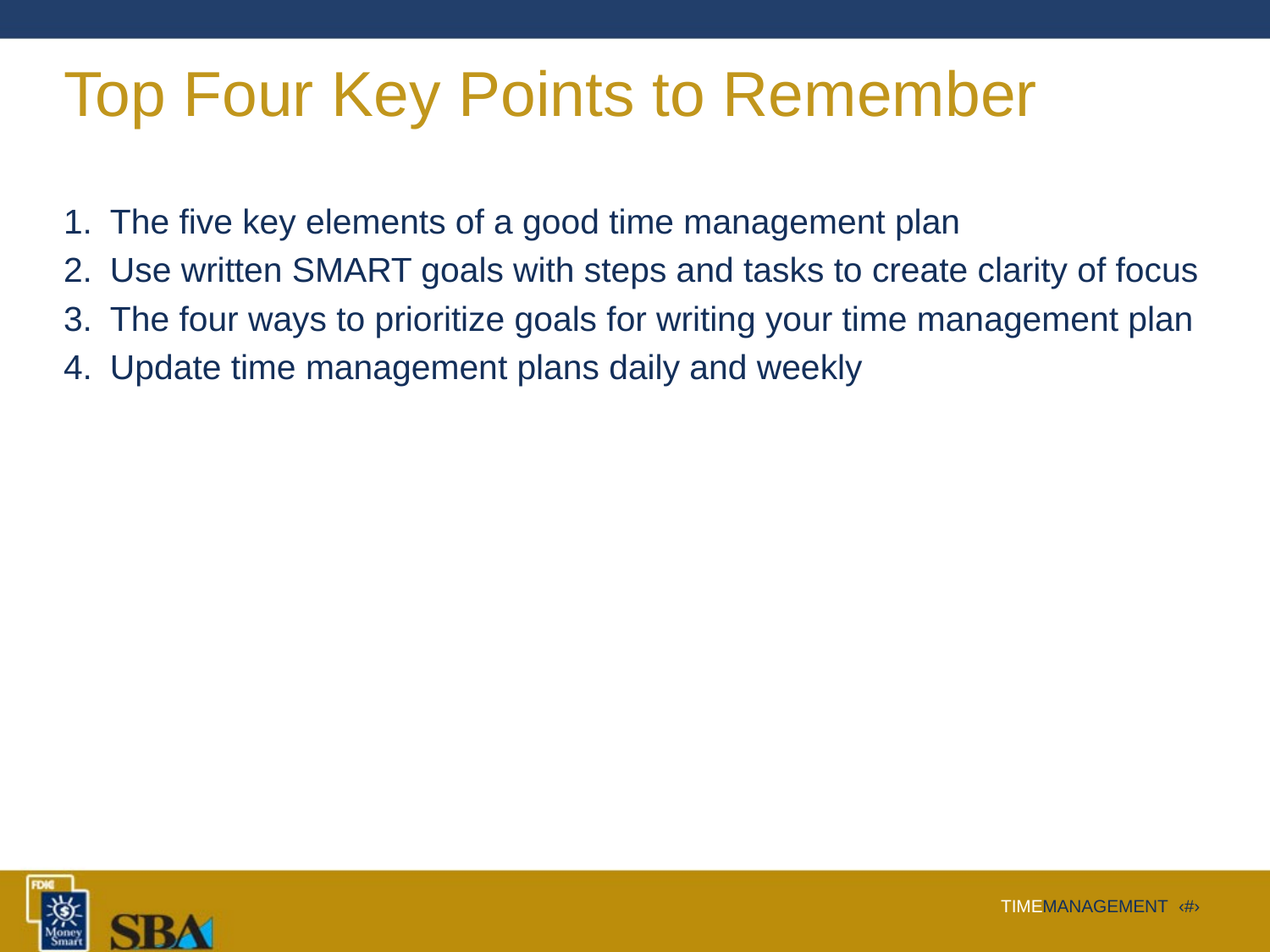

# Top Four Key Points to Remember

The five key elements of a good time management plan
Use written SMART goals with steps and tasks to create clarity of focus
The four ways to prioritize goals for writing your time management plan
Update time management plans daily and weekly